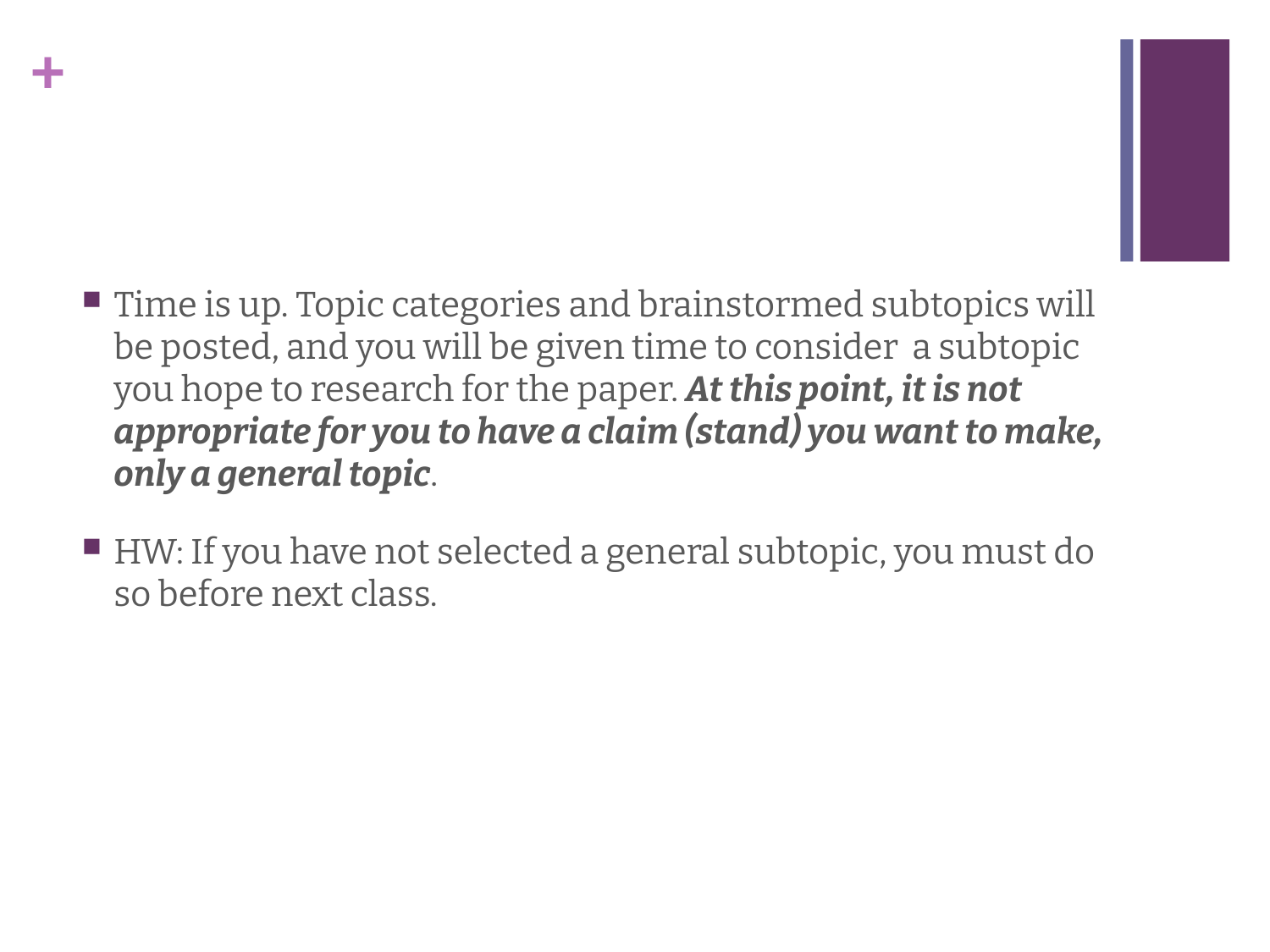

#
Time is up. Topic categories and brainstormed subtopics will be posted, and you will be given time to consider  a subtopic you hope to research for the paper. At this point, it is not appropriate for you to have a claim (stand) you want to make, only a general topic.
HW: If you have not selected a general subtopic, you must do so before next class.